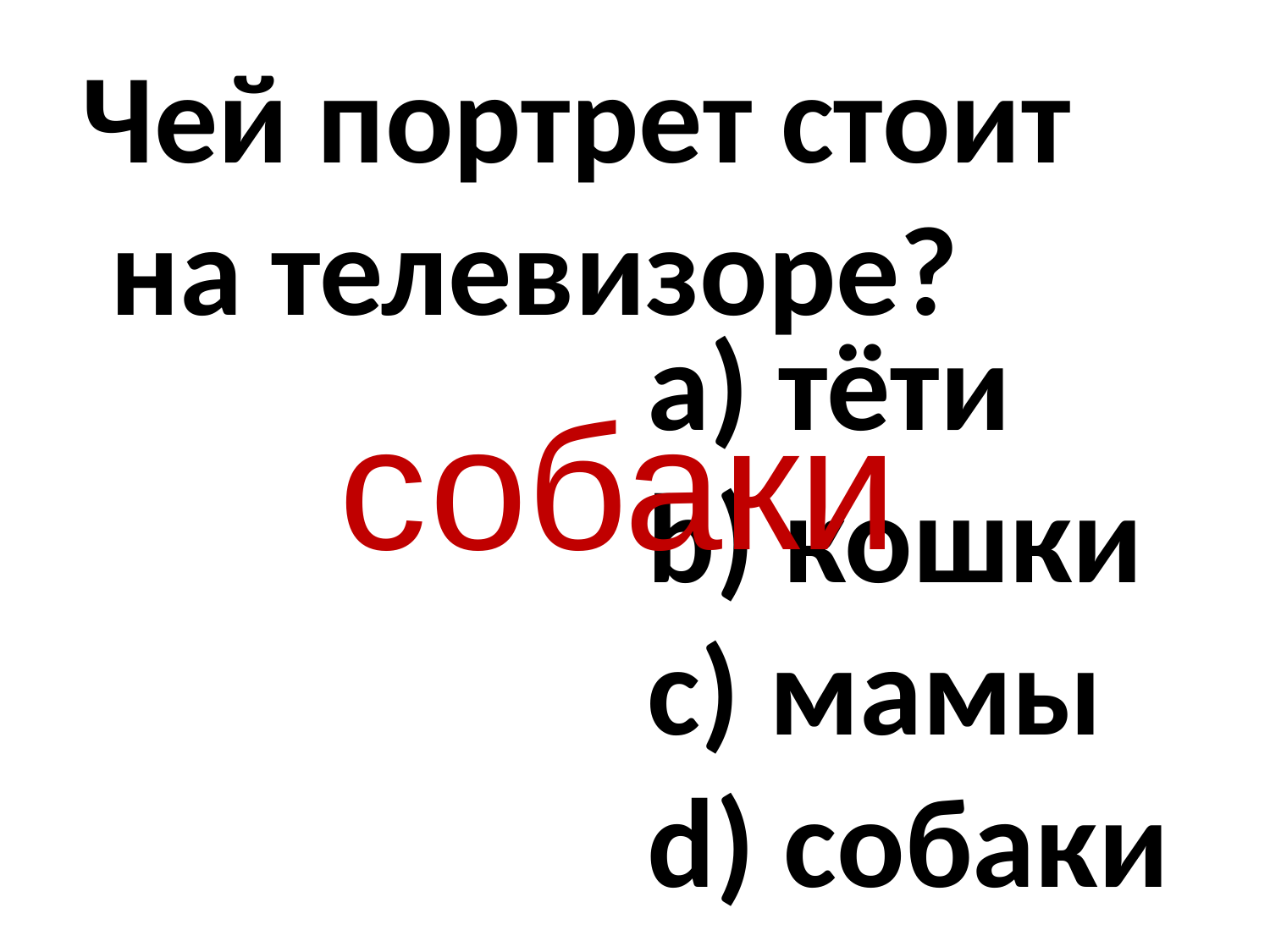

Чей портрет стоит
 на телевизоре?
 тёти
 кошки
 мамы
 собаки
собаки